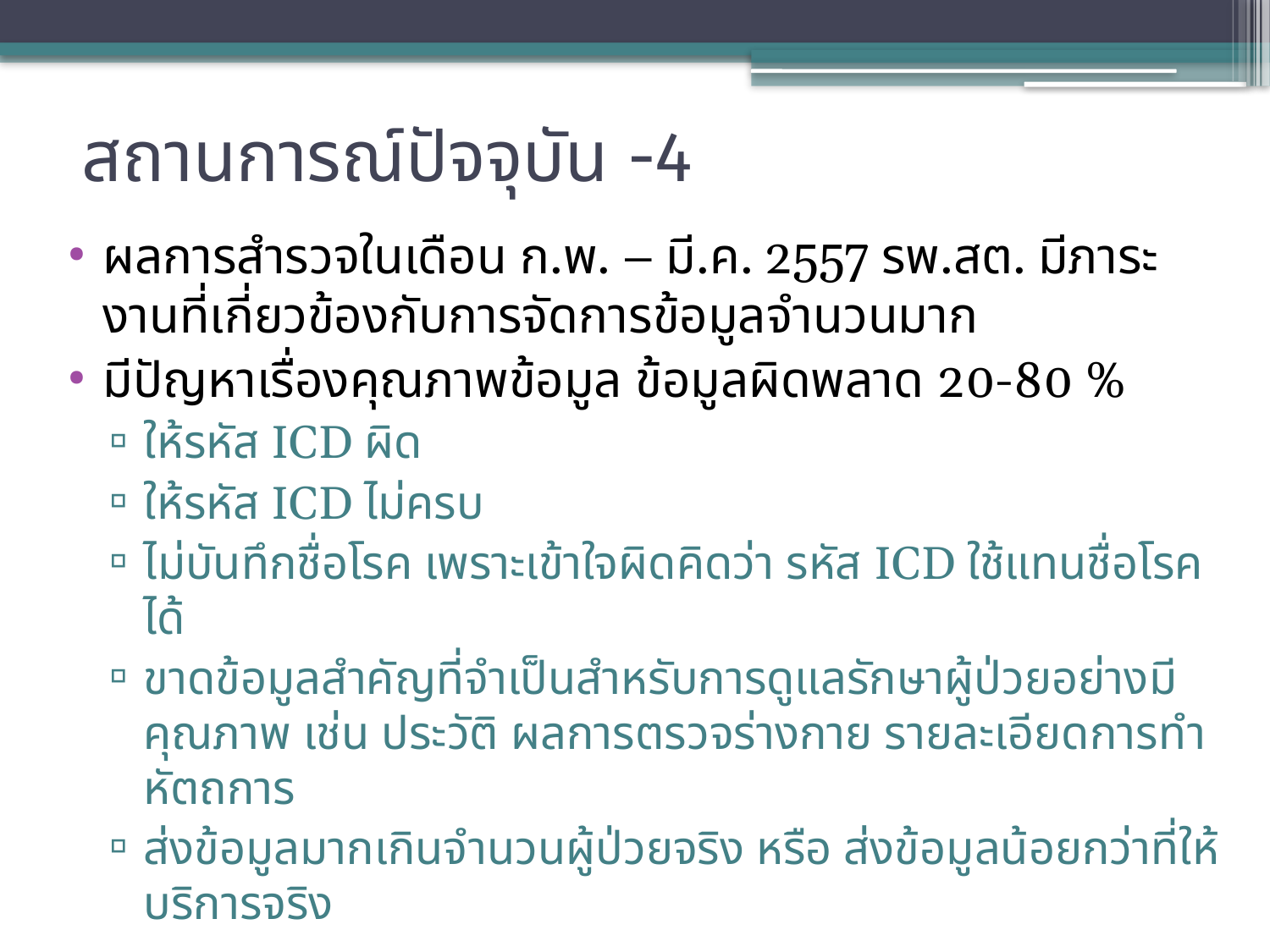

# สถานการณ์ปัจจุบัน -4
ผลการสำรวจในเดือน ก.พ. – มี.ค. 2557 รพ.สต. มีภาระงานที่เกี่ยวข้องกับการจัดการข้อมูลจำนวนมาก
มีปัญหาเรื่องคุณภาพข้อมูล ข้อมูลผิดพลาด 20-80 %
ให้รหัส ICD ผิด
ให้รหัส ICD ไม่ครบ
ไม่บันทึกชื่อโรค เพราะเข้าใจผิดคิดว่า รหัส ICD ใช้แทนชื่อโรคได้
ขาดข้อมูลสำคัญที่จำเป็นสำหรับการดูแลรักษาผู้ป่วยอย่างมีคุณภาพ เช่น ประวัติ ผลการตรวจร่างกาย รายละเอียดการทำหัตถการ
ส่งข้อมูลมากเกินจำนวนผู้ป่วยจริง หรือ ส่งข้อมูลน้อยกว่าที่ให้บริการจริง